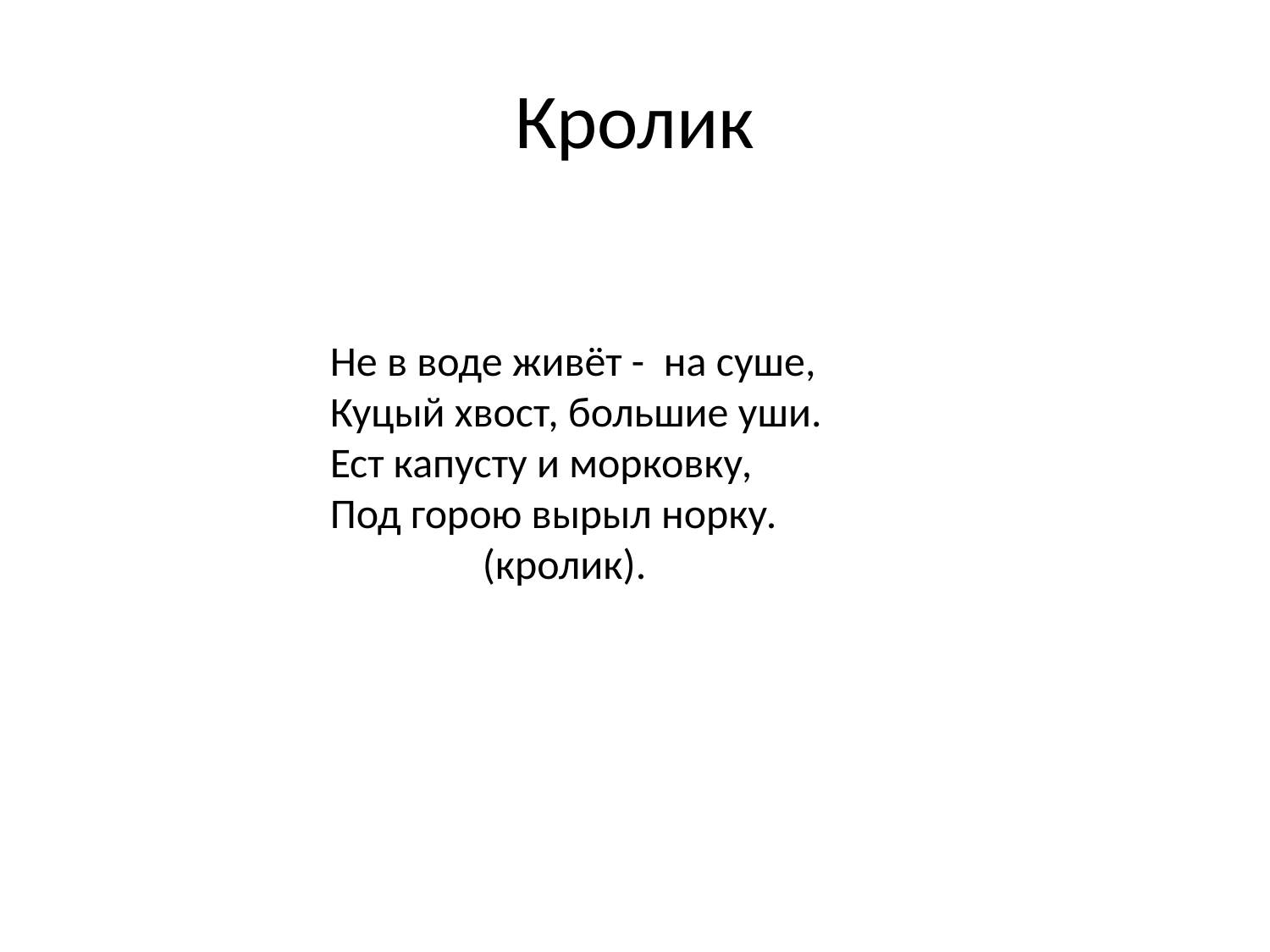

# Кролик

Не в воде живёт -  на суше,
Куцый хвост, большие уши.
Ест капусту и морковку,
Под горою вырыл норку.
                (кролик).